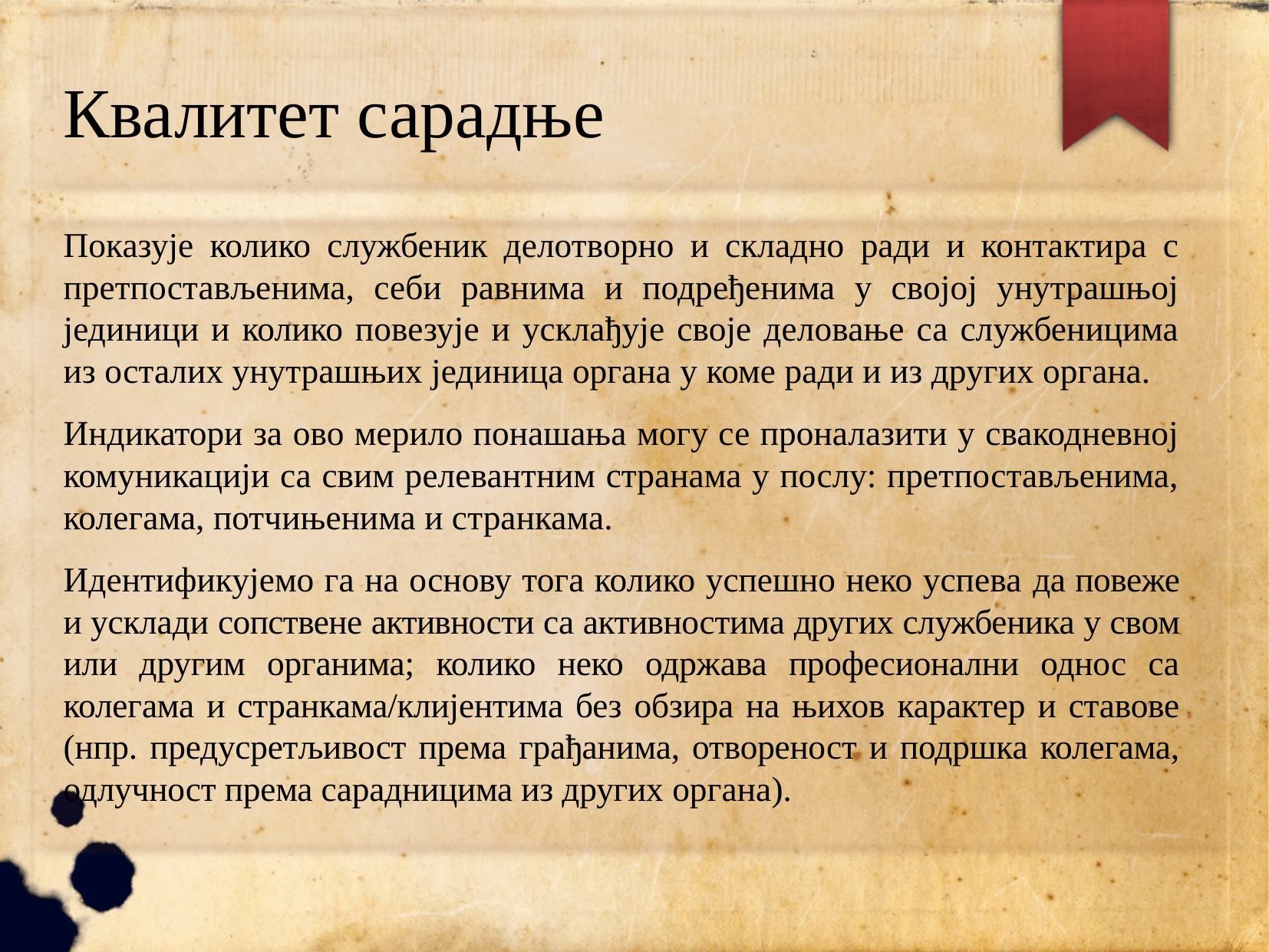

# Квалитет сарадње
Показује колико службеник делотворно и складно ради и контактира с претпостављенима, себи равнима и подређенима у својој унутрашњој јединици и колико повезује и усклађује своје деловање са службеницима из осталих унутрашњих јединица органа у коме ради и из других органа.
Индикатори за ово мерило понашања могу се проналазити у свакодневној комуникацији са свим релевантним странама у послу: претпостављенима, колегама, потчињенима и странкама.
Идентификујемо га на основу тога колико успешно неко успева да повеже и усклади сопствене активности са активностима других службеника у свом или другим органима; колико неко одржава професионални однос са колегама и странкама/клијентима без обзира на њихов карактер и ставове (нпр. предусретљивост према грађанима, отвореност и подршка колегама, одлучност према сарадницима из других органа).